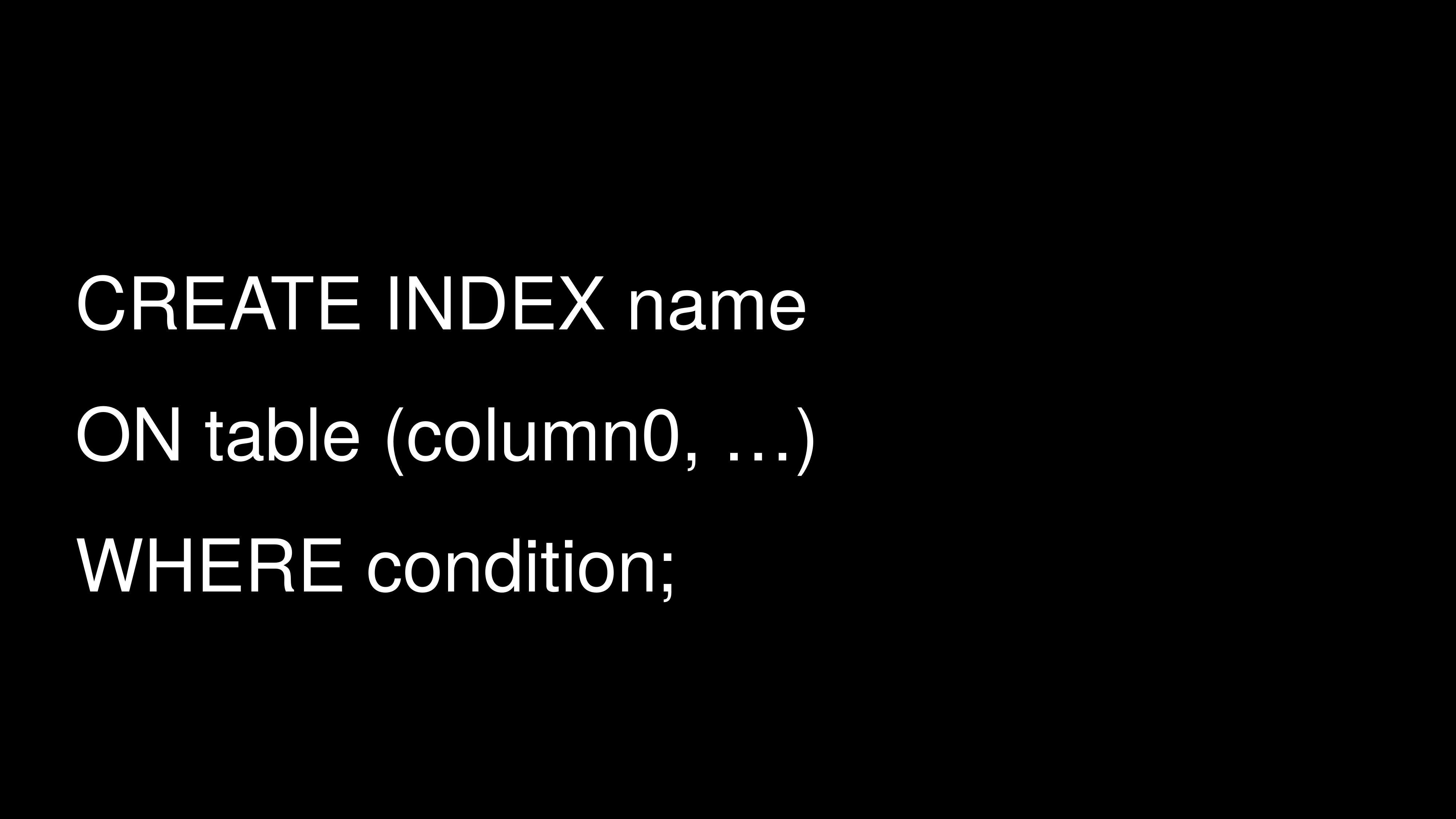

CREATE INDEX name
ON table (column0, …)
WHERE condition;